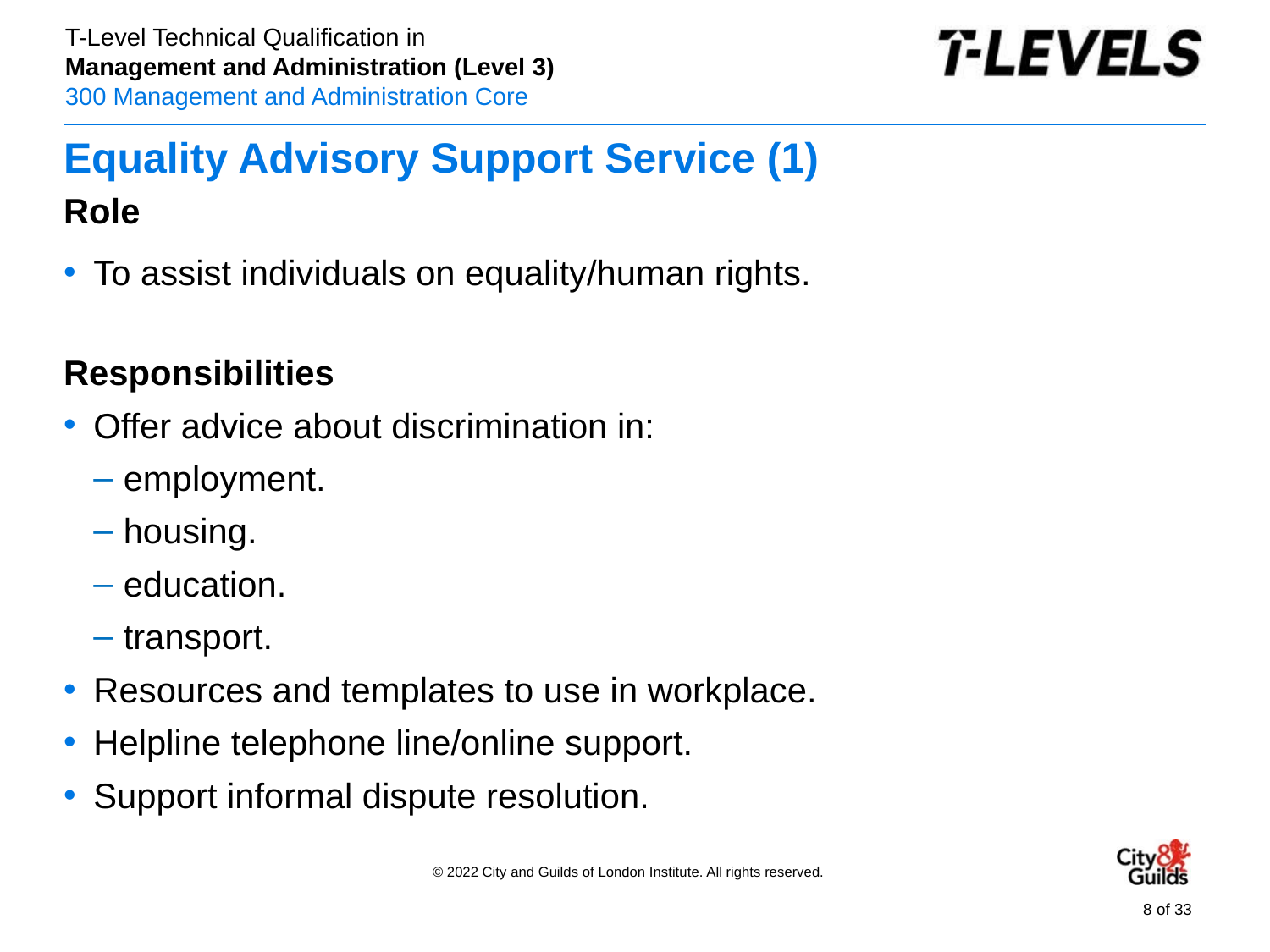

# Equality Advisory Support Service (1)
Role
To assist individuals on equality/human rights.

Responsibilities
Offer advice about discrimination in:
employment.
housing.
education.
transport.
Resources and templates to use in workplace.
Helpline telephone line/online support.
Support informal dispute resolution.